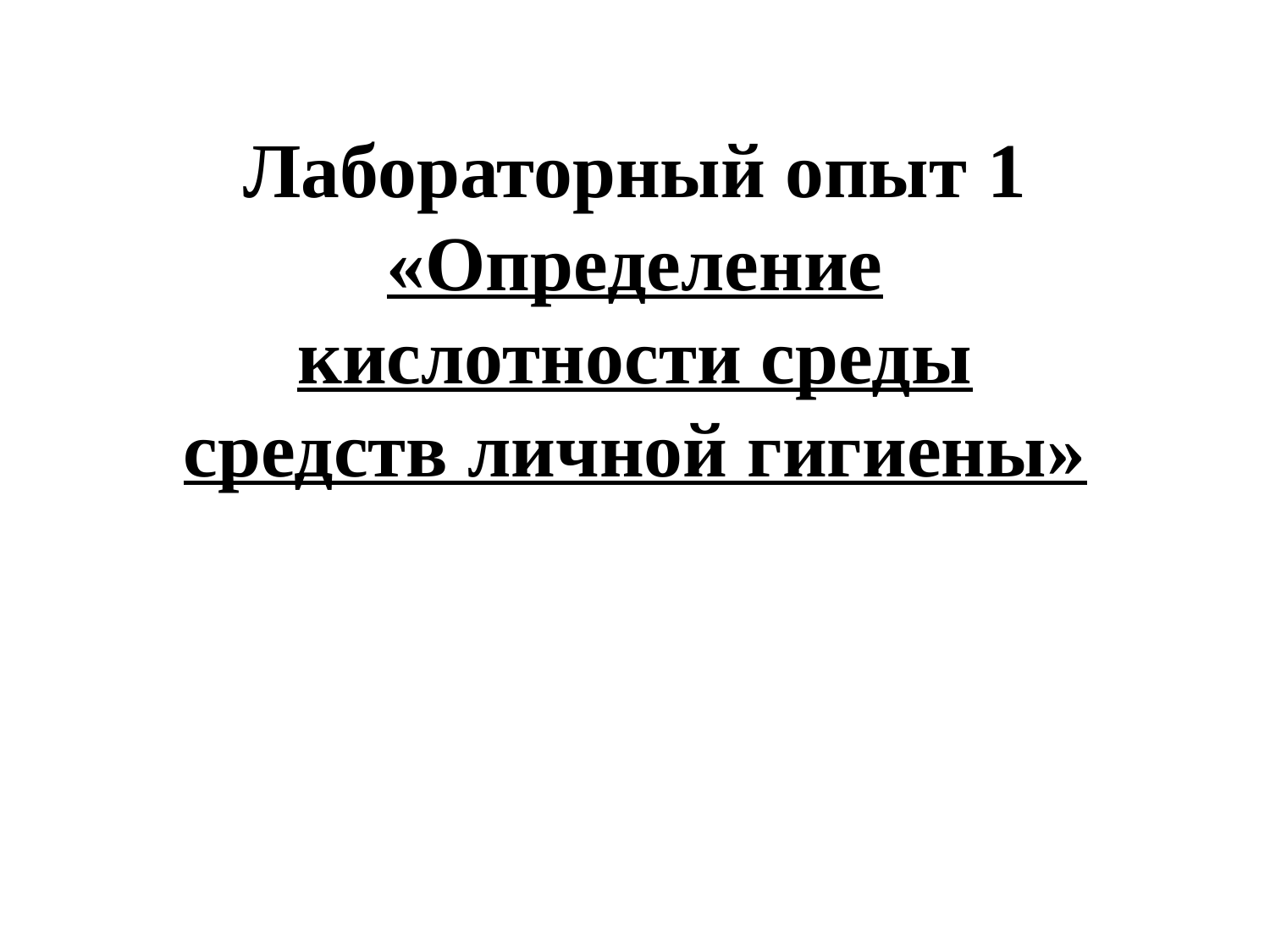

# Лабораторный опыт 1 «Определение кислотности среды средств личной гигиены»